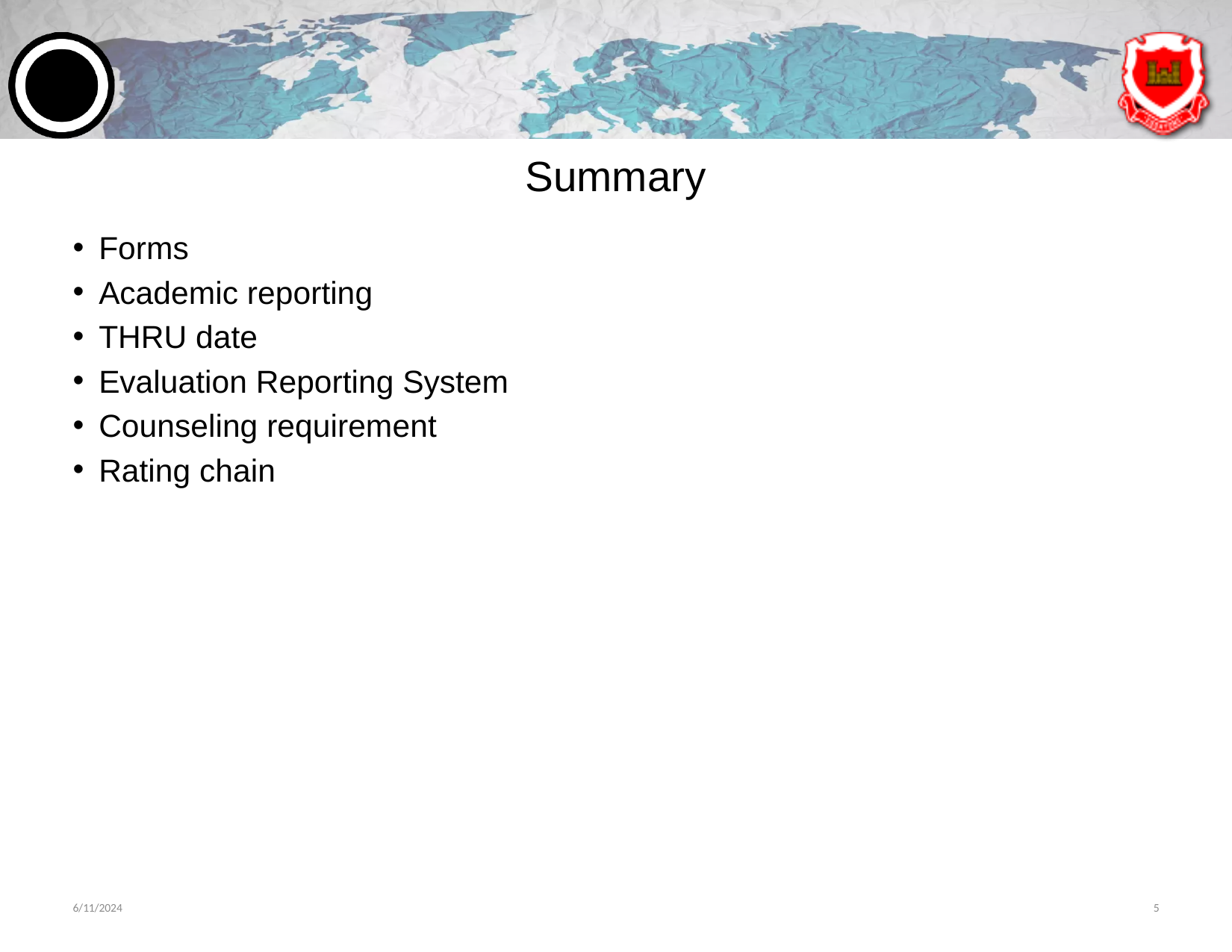

# Summary
Forms
Academic reporting
THRU date
Evaluation Reporting System
Counseling requirement
Rating chain
6/11/2024
5